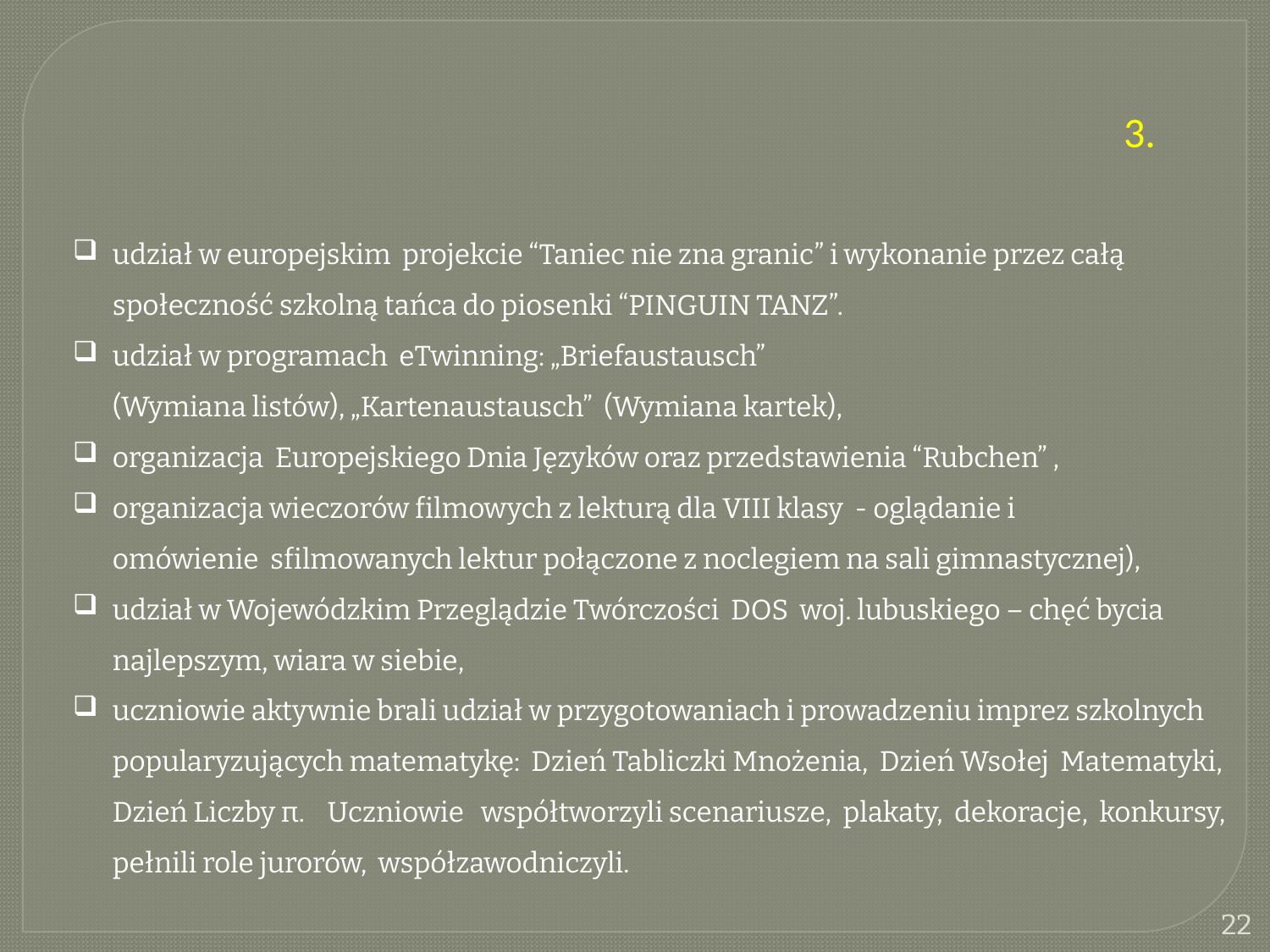

3.
udział w europejskim  projekcie “Taniec nie zna granic” i wykonanie przez całą społeczność szkolną tańca do piosenki “PINGUIN TANZ”.
udział w programach  eTwinning: „Briefaustausch”  (Wymiana listów), „Kartenaustausch”  (Wymiana kartek),
organizacja  Europejskiego Dnia Języków oraz przedstawienia “Rubchen” ,
organizacja wieczorów filmowych z lekturą dla VIII klasy  - oglądanie i omówienie  sfilmowanych lektur połączone z noclegiem na sali gimnastycznej),
udział w Wojewódzkim Przeglądzie Twórczości  DOS  woj. lubuskiego – chęć bycia najlepszym, wiara w siebie,
uczniowie aktywnie brali udział w przygotowaniach i prowadzeniu imprez szkolnych popularyzujących matematykę:  Dzień Tabliczki Mnożenia,  Dzień Wsołej  Matematyki, Dzień Liczby π.    Uczniowie   współtworzyli scenariusze,  plakaty,  dekoracje,  konkursy,  pełnili role jurorów,  współzawodniczyli.

​
22